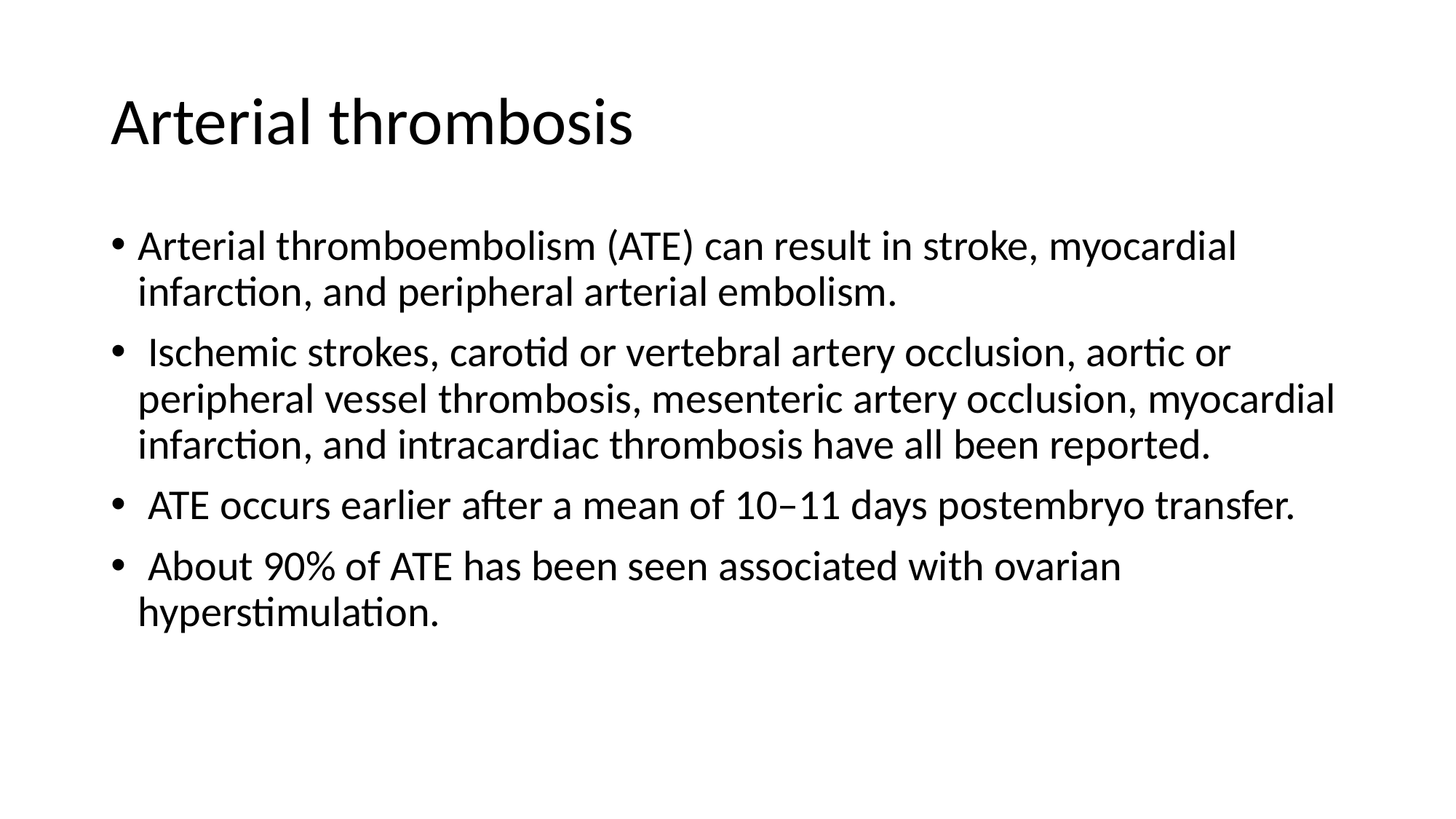

# Arterial thrombosis
Arterial thromboembolism (ATE) can result in stroke, myocardial infarction, and peripheral arterial embolism.
 Ischemic strokes, carotid or vertebral artery occlusion, aortic or peripheral vessel thrombosis, mesenteric artery occlusion, myocardial infarction, and intracardiac thrombosis have all been reported.
 ATE occurs earlier after a mean of 10–11 days postembryo transfer.
 About 90% of ATE has been seen associated with ovarian hyperstimulation.